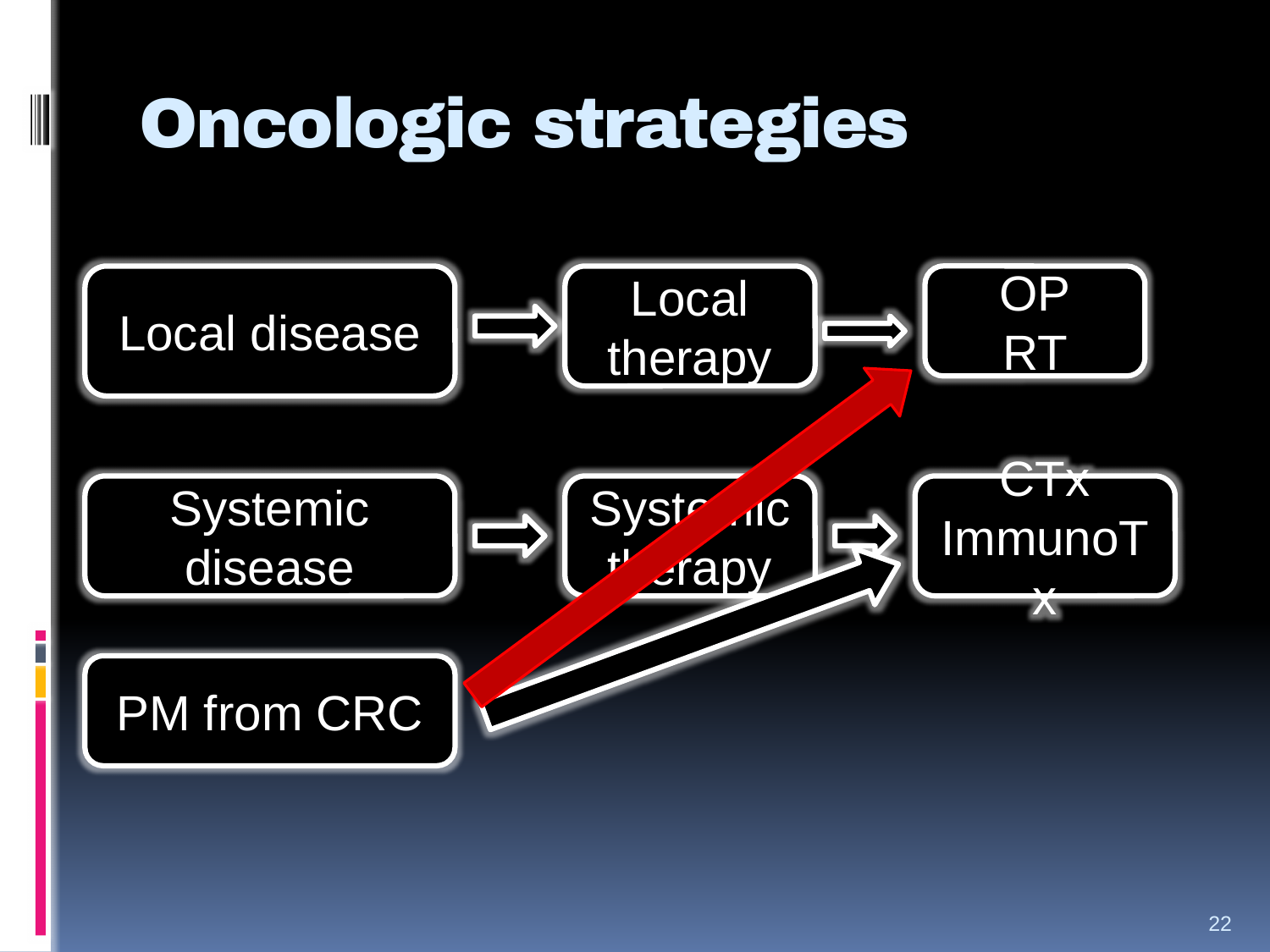

# Oncologic strategies
Local disease
Local therapy
OP
RT

Systemic disease
Systemic therapy
CTx
ImmunoTx

PM from CRC

22